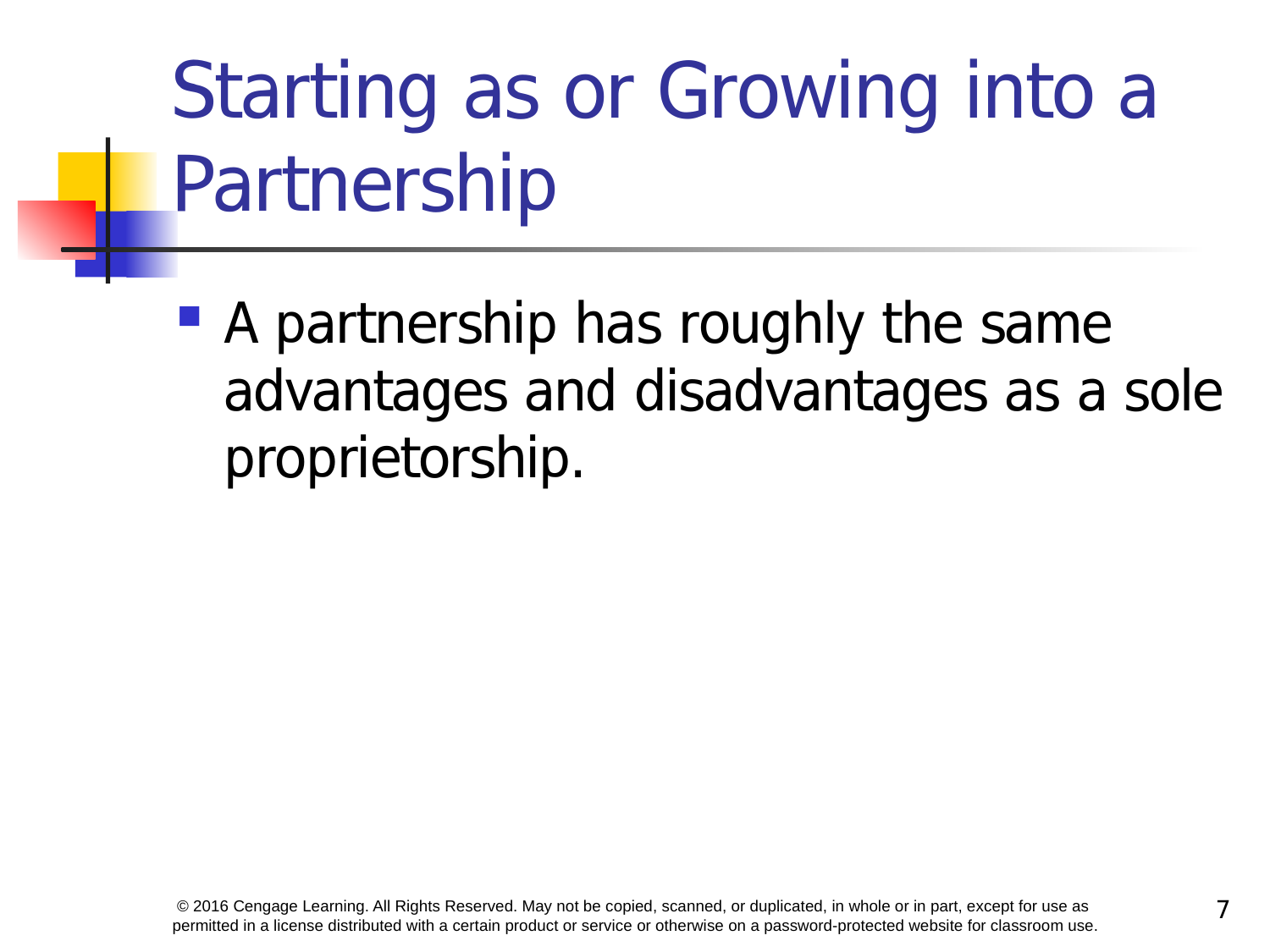

# Starting as or Growing into a Partnership
A partnership has roughly the same advantages and disadvantages as a sole proprietorship.
7